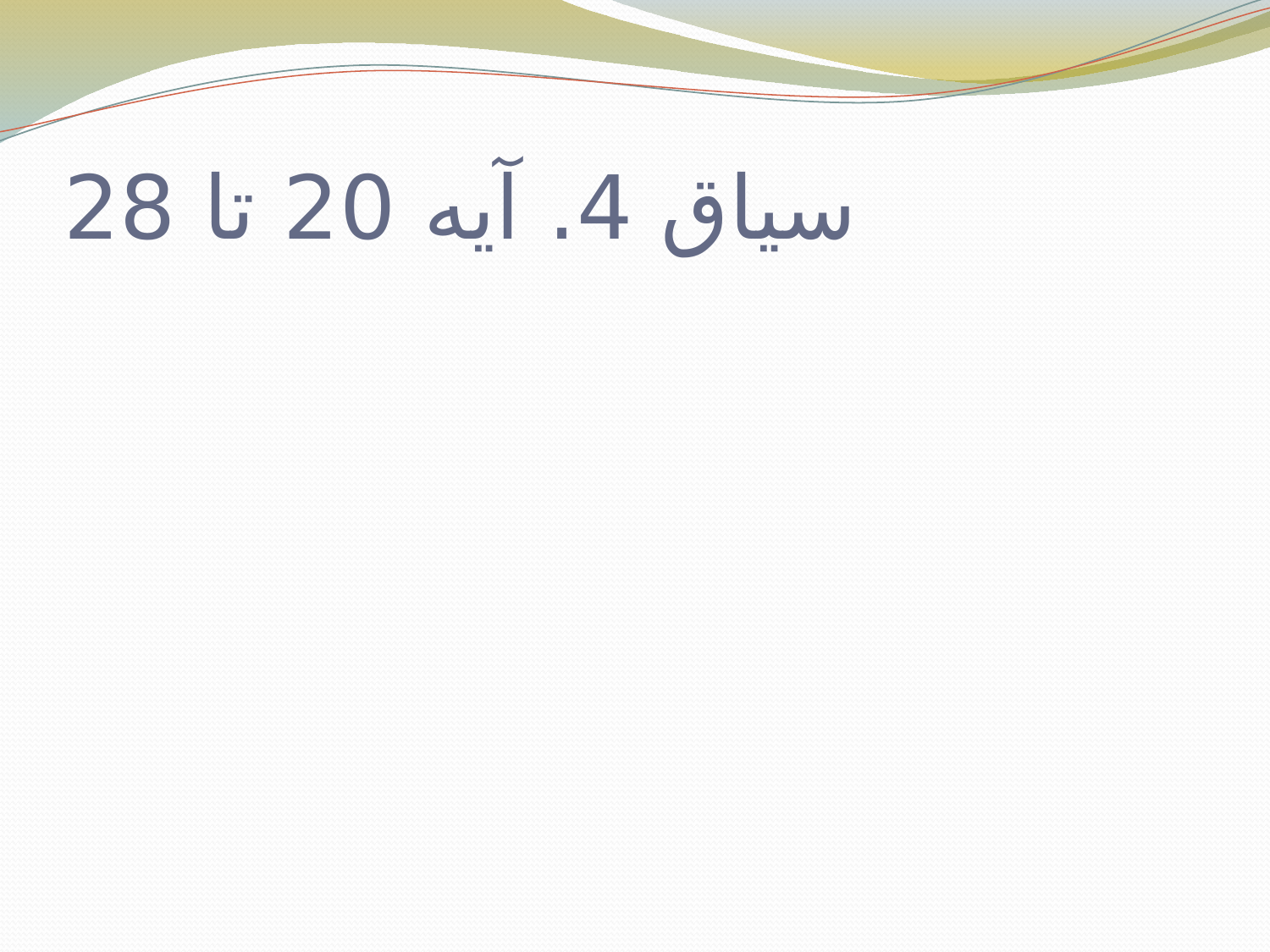

# سیاق 4. آیه 20 تا 28